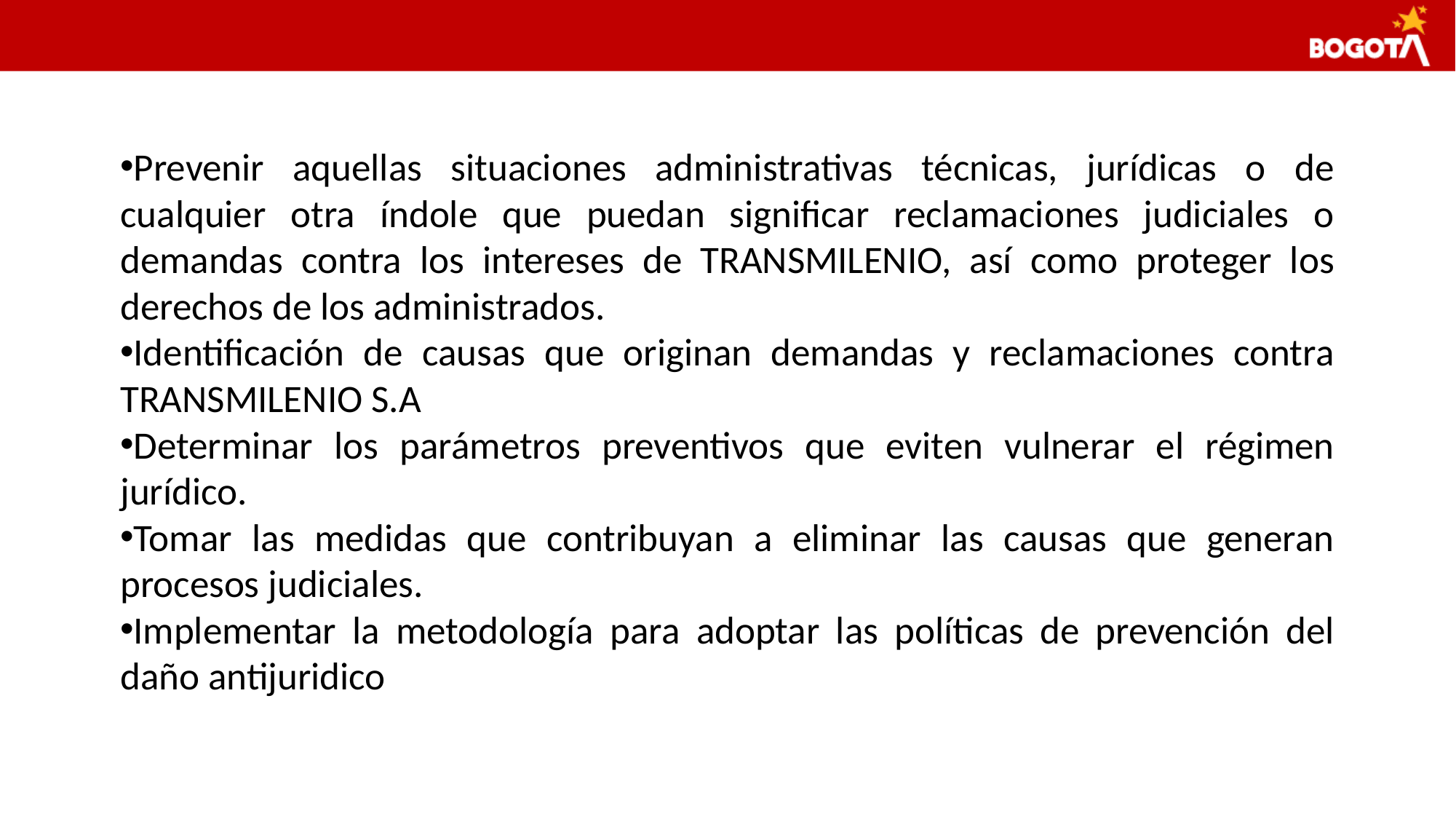

Prevenir aquellas situaciones administrativas técnicas, jurídicas o de cualquier otra índole que puedan significar reclamaciones judiciales o demandas contra los intereses de TRANSMILENIO, así como proteger los derechos de los administrados.
Identificación de causas que originan demandas y reclamaciones contra TRANSMILENIO S.A
Determinar los parámetros preventivos que eviten vulnerar el régimen jurídico.
Tomar las medidas que contribuyan a eliminar las causas que generan procesos judiciales.
Implementar la metodología para adoptar las políticas de prevención del daño antijuridico